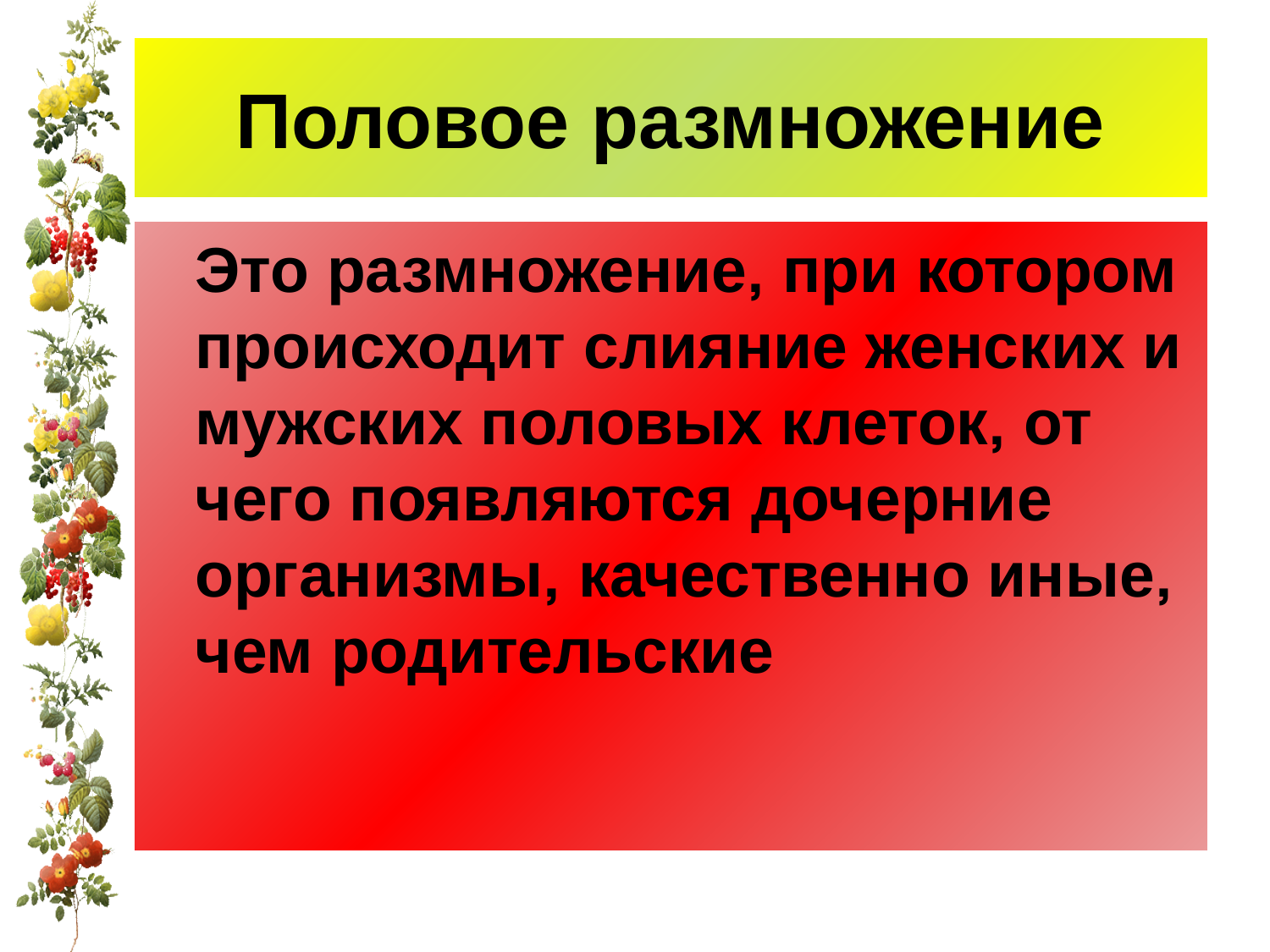

# Половое размножение
	Это размножение, при котором происходит слияние женских и мужских половых клеток, от чего появляются дочерние организмы, качественно иные, чем родительские